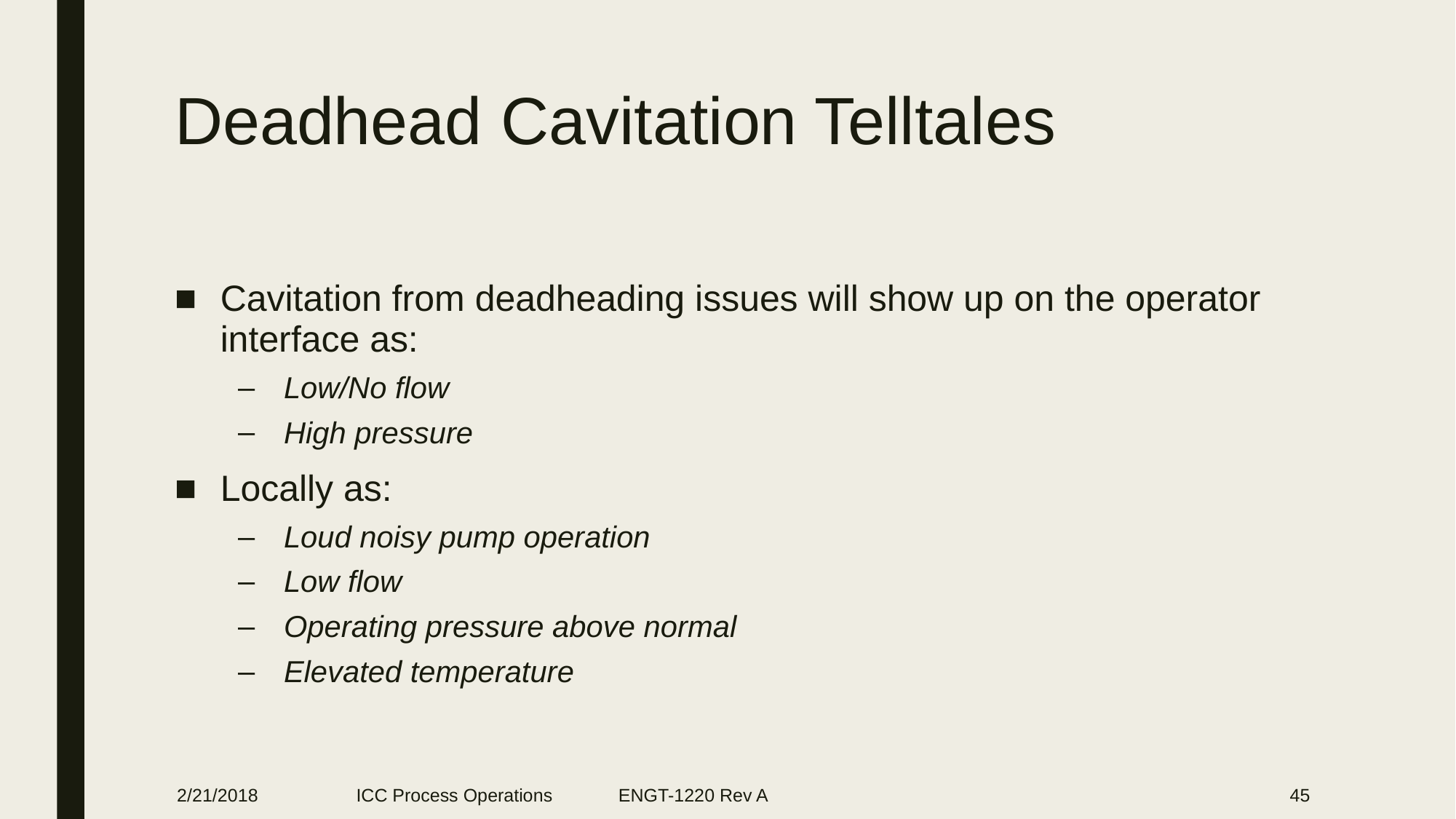

# Deadhead Cavitation Telltales
Cavitation from deadheading issues will show up on the operator interface as:
Low/No flow
High pressure
Locally as:
Loud noisy pump operation
Low flow
Operating pressure above normal
Elevated temperature

2/21/2018
ICC Process Operations             ENGT-1220 Rev A
45